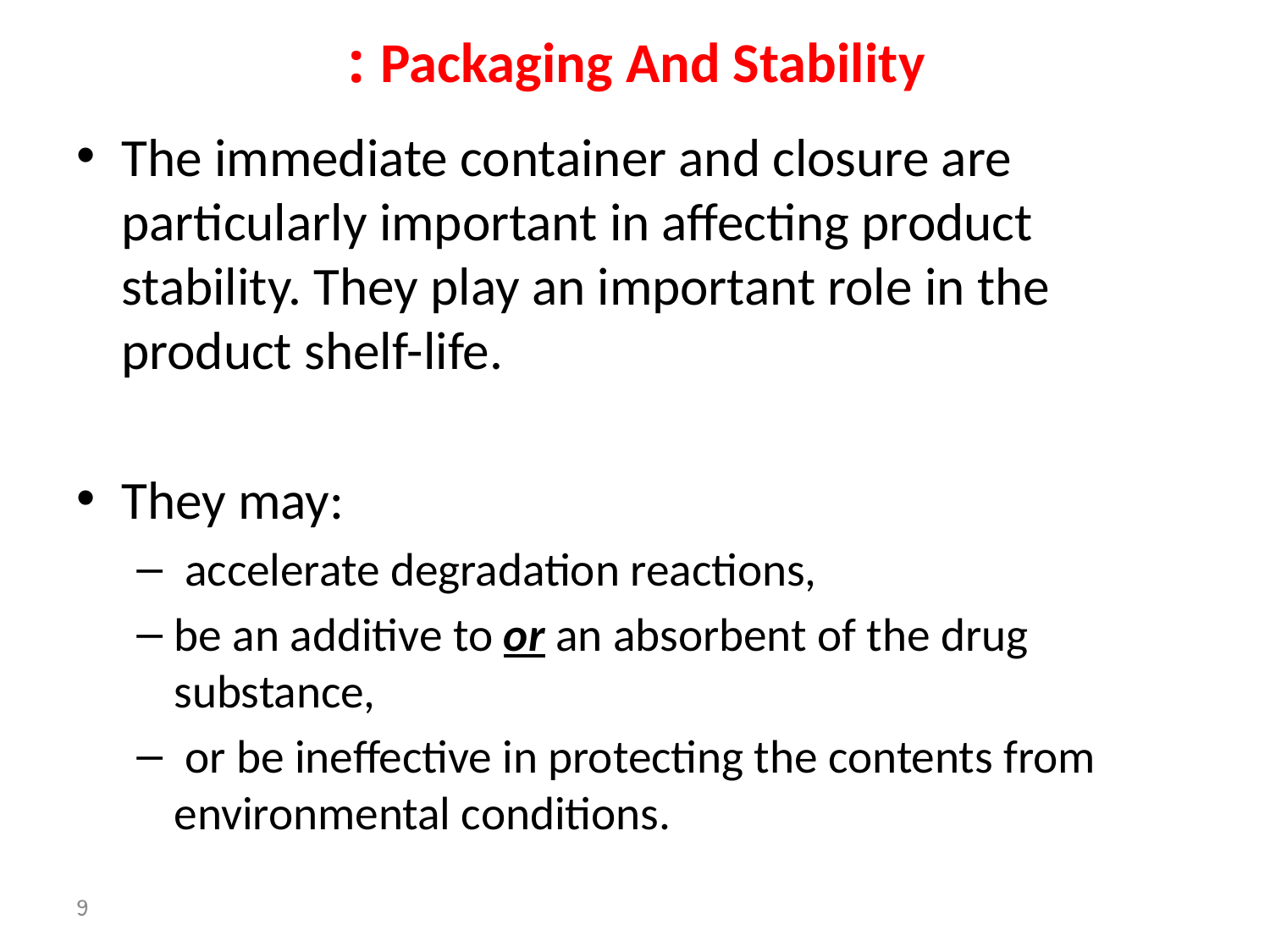

# Packaging And Stability :
The immediate container and closure are particularly important in affecting product stability. They play an important role in the product shelf-life.

They may:
 accelerate degradation reactions,
be an additive to or an absorbent of the drug substance,
 or be ineffective in protecting the contents from environmental conditions.

9